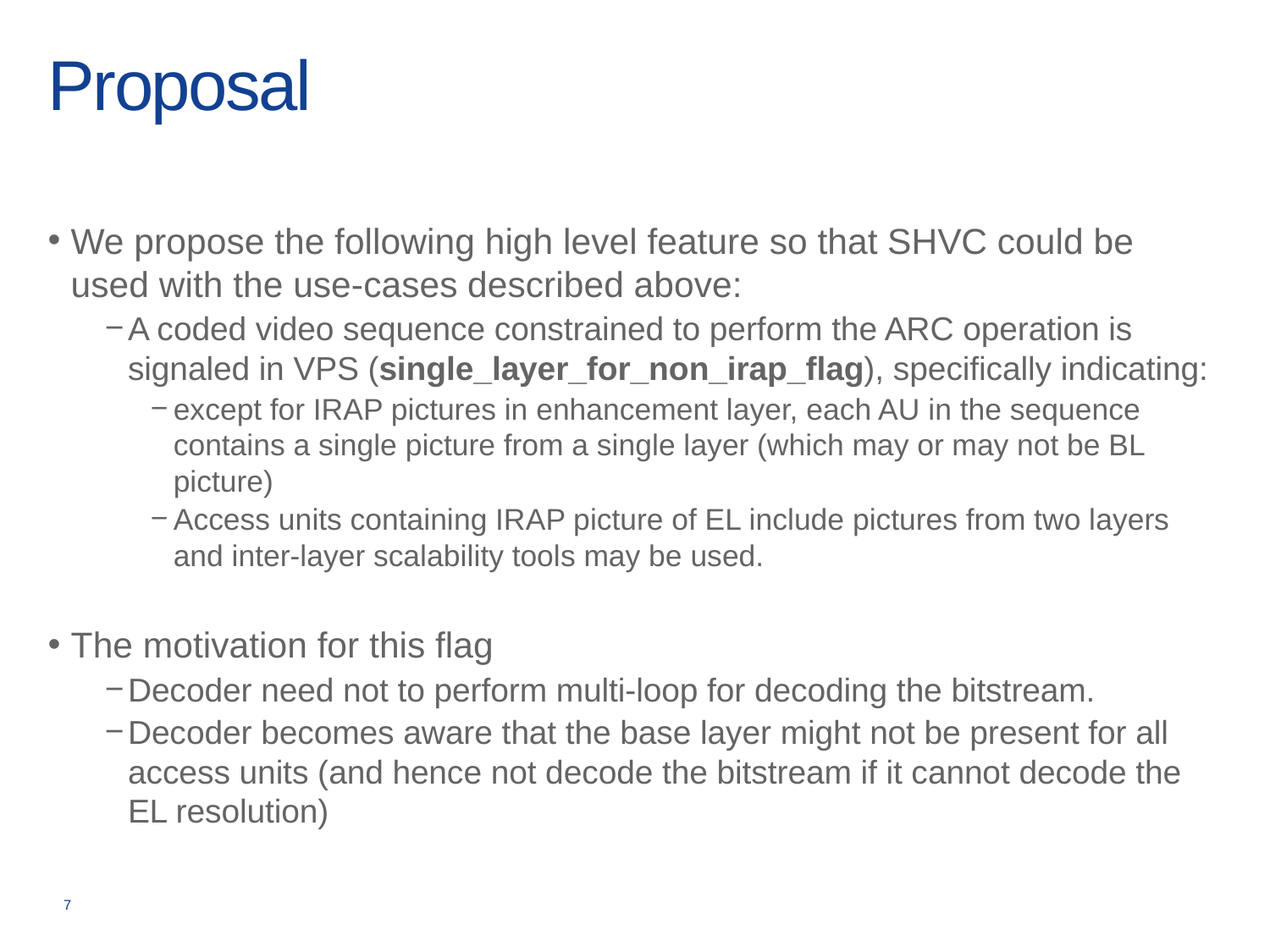

# Proposal
We propose the following high level feature so that SHVC could be used with the use-cases described above:
A coded video sequence constrained to perform the ARC operation is signaled in VPS (single_layer_for_non_irap_flag), specifically indicating:
except for IRAP pictures in enhancement layer, each AU in the sequence contains a single picture from a single layer (which may or may not be BL picture)
Access units containing IRAP picture of EL include pictures from two layers and inter-layer scalability tools may be used.

The motivation for this flag
Decoder need not to perform multi-loop for decoding the bitstream.
Decoder becomes aware that the base layer might not be present for all access units (and hence not decode the bitstream if it cannot decode the EL resolution)
7